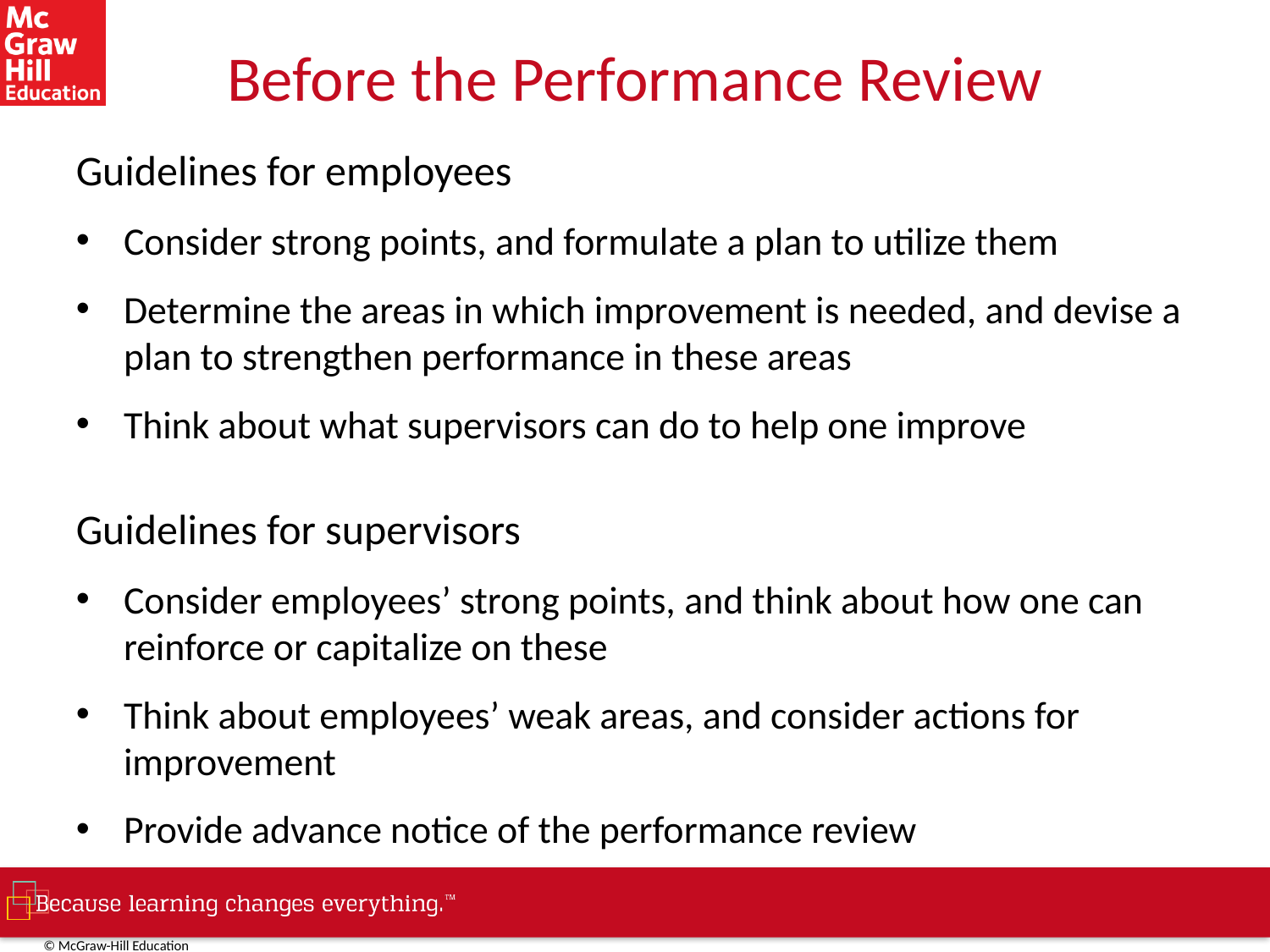

# Before the Performance Review
Guidelines for employees
Consider strong points, and formulate a plan to utilize them
Determine the areas in which improvement is needed, and devise a plan to strengthen performance in these areas
Think about what supervisors can do to help one improve

Guidelines for supervisors
Consider employees’ strong points, and think about how one can reinforce or capitalize on these
Think about employees’ weak areas, and consider actions for improvement
Provide advance notice of the performance review